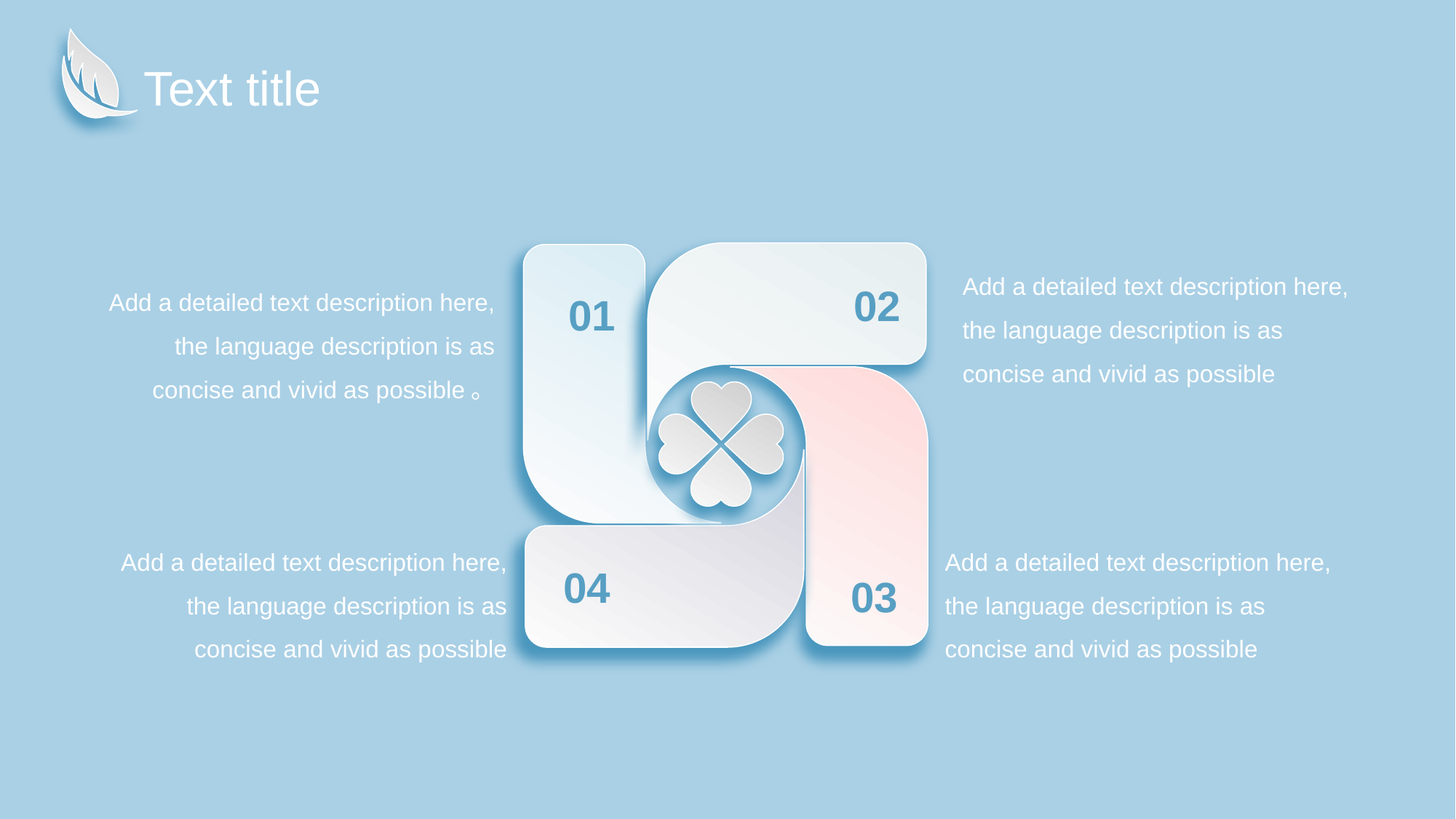

Text title

02

01
Add a detailed text description here, the language description is as concise and vivid as possible
Add a detailed text description here, the language description is as concise and vivid as possible。

03

04
Add a detailed text description here, the language description is as concise and vivid as possible
Add a detailed text description here, the language description is as concise and vivid as possible